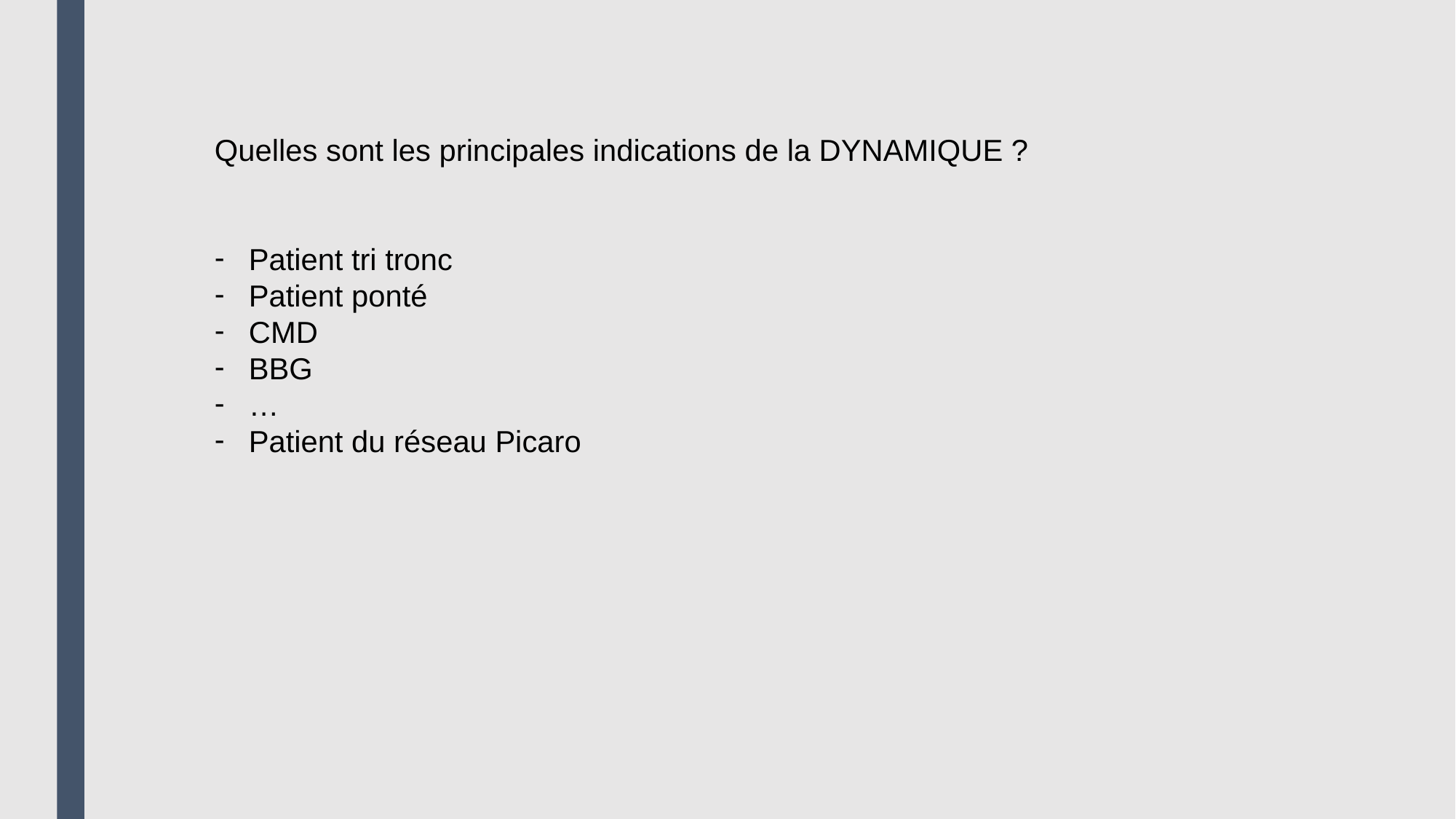

Quelles sont les principales indications de la DYNAMIQUE ?

Patient tri tronc
Patient ponté
CMD
BBG
…
Patient du réseau Picaro